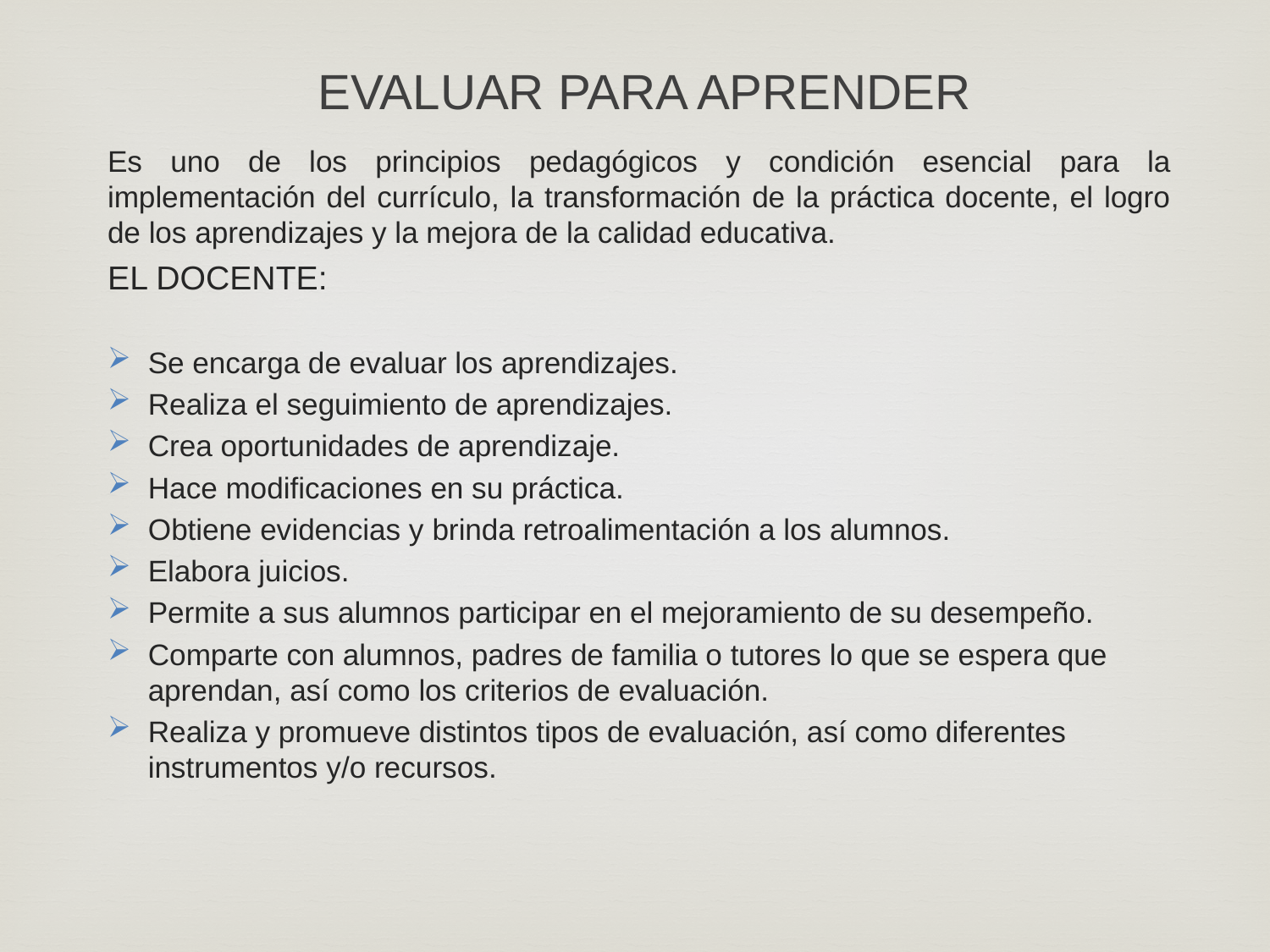

# EVALUAR PARA APRENDER
Es uno de los principios pedagógicos y condición esencial para la implementación del currículo, la transformación de la práctica docente, el logro de los aprendizajes y la mejora de la calidad educativa.
EL DOCENTE:

Se encarga de evaluar los aprendizajes.
Realiza el seguimiento de aprendizajes.
Crea oportunidades de aprendizaje.
Hace modificaciones en su práctica.
Obtiene evidencias y brinda retroalimentación a los alumnos.
Elabora juicios.
Permite a sus alumnos participar en el mejoramiento de su desempeño.
Comparte con alumnos, padres de familia o tutores lo que se espera que aprendan, así como los criterios de evaluación.
Realiza y promueve distintos tipos de evaluación, así como diferentes instrumentos y/o recursos.